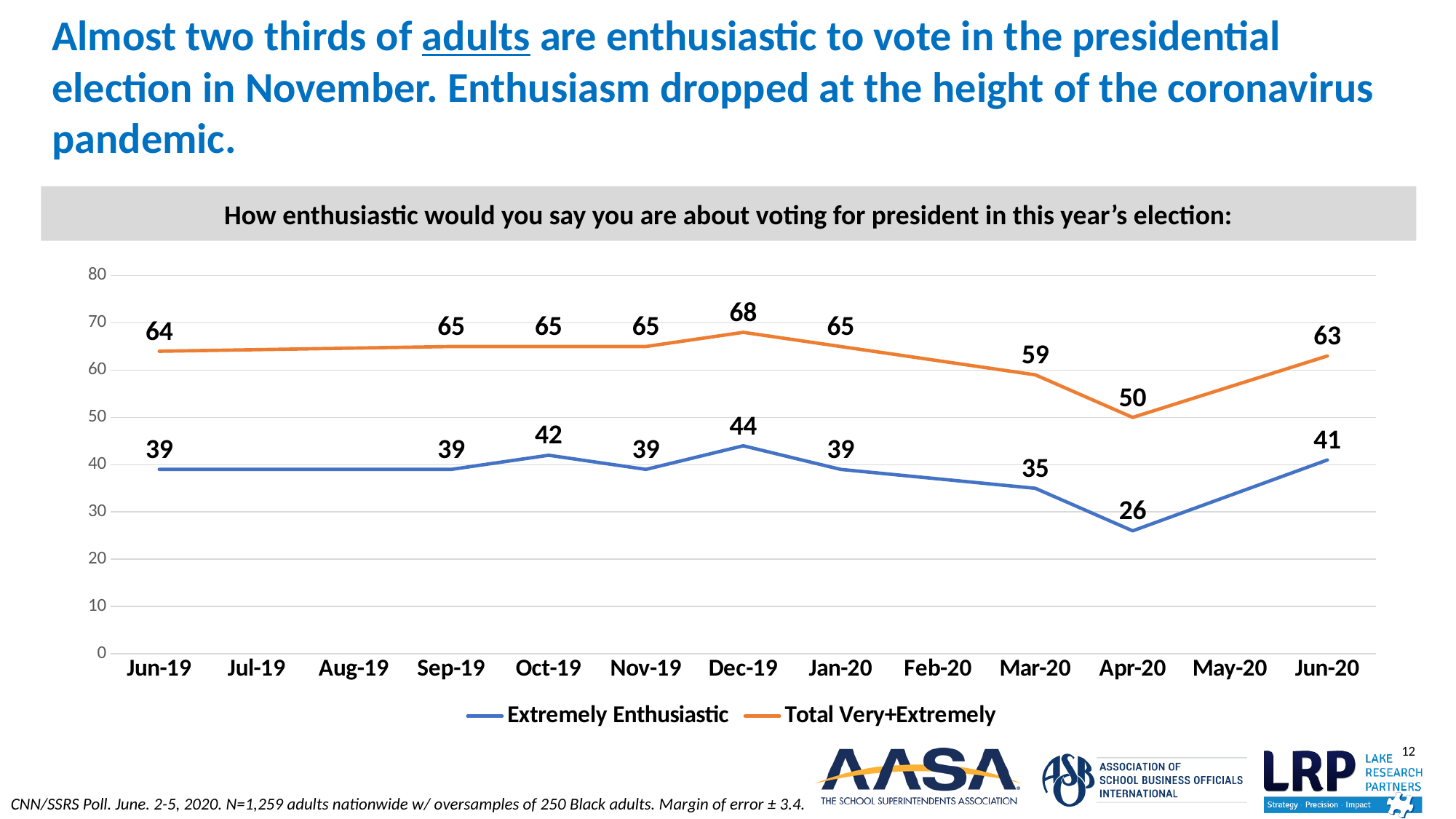

Almost two thirds of adults are enthusiastic to vote in the presidential election in November. Enthusiasm dropped at the height of the coronavirus pandemic.
How enthusiastic would you say you are about voting for president in this year’s election:

### Chart

| Category | Extremely Enthusiastic | Total Very+Extremely |
|---|---|---|
| 43617 | 39.0 | 64.0 |
| 43709 | 39.0 | 65.0 |
| 43739 | 42.0 | 65.0 |
| 43770 | 39.0 | 65.0 |
| 43800 | 44.0 | 68.0 |
| 43831 | 39.0 | 65.0 |
| 43891 | 35.0 | 59.0 |
| 43922 | 26.0 | 50.0 |
| 43983 | 41.0 | 63.0 |
CNN/SSRS Poll. June. 2-5, 2020. N=1,259 adults nationwide w/ oversamples of 250 Black adults. Margin of error ± 3.4.